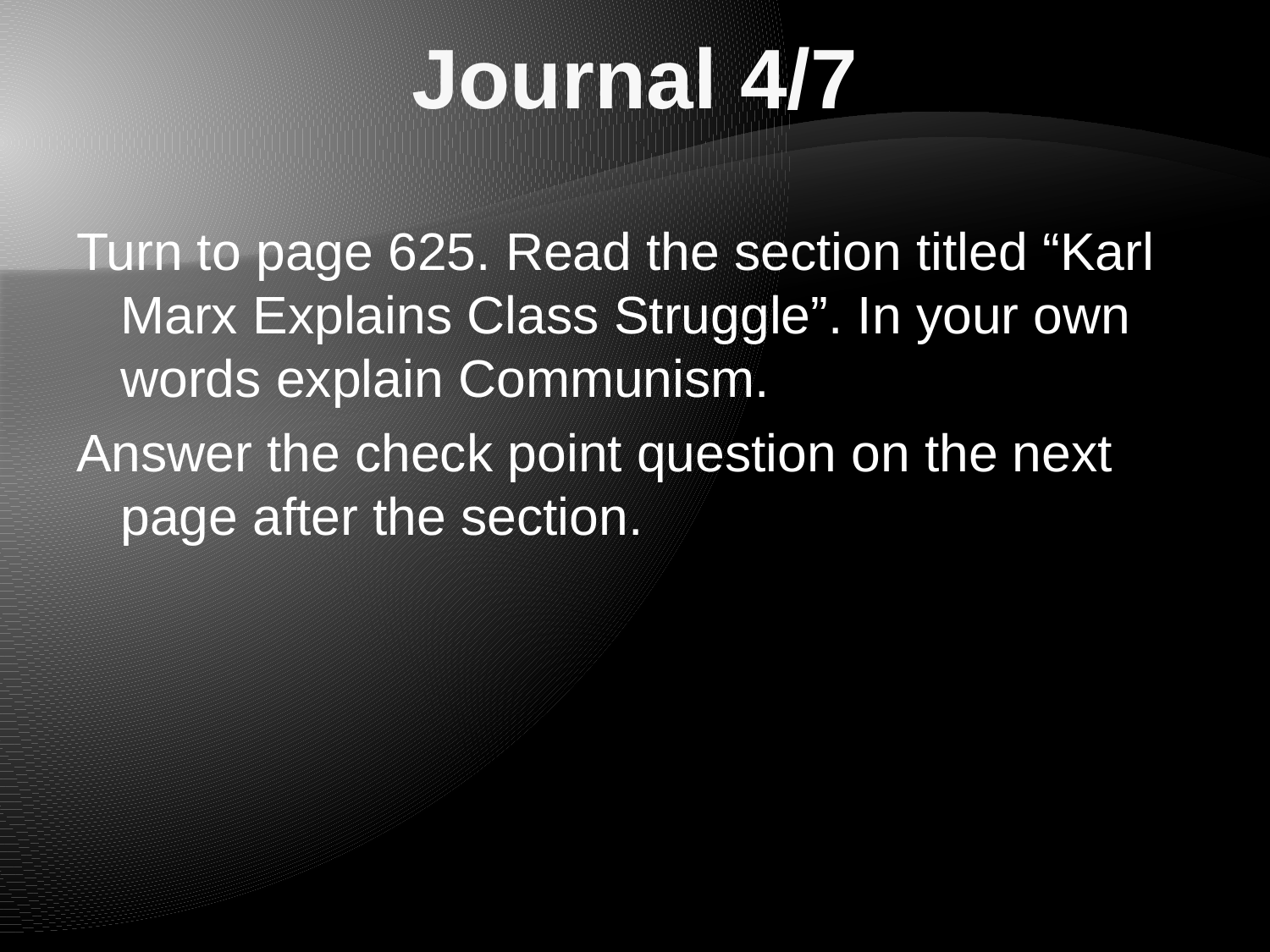

# Journal 4/7
Turn to page 625. Read the section titled “Karl Marx Explains Class Struggle”. In your own words explain Communism.
Answer the check point question on the next page after the section.